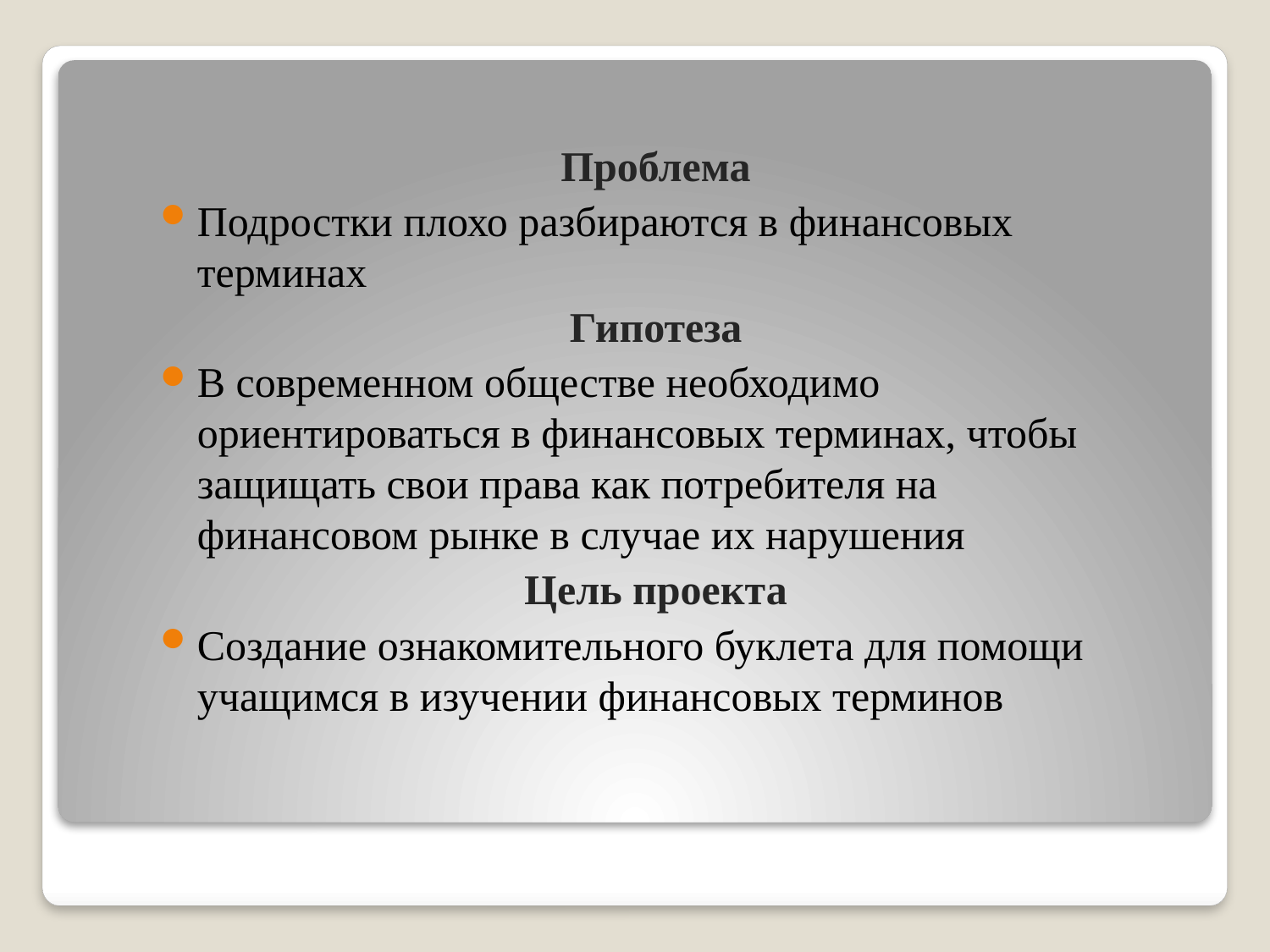

Проблема
Подростки плохо разбираются в финансовых терминах
Гипотеза
В современном обществе необходимо ориентироваться в финансовых терминах, чтобы защищать свои права как потребителя на финансовом рынке в случае их нарушения
Цель проекта
Создание ознакомительного буклета для помощи учащимся в изучении финансовых терминов